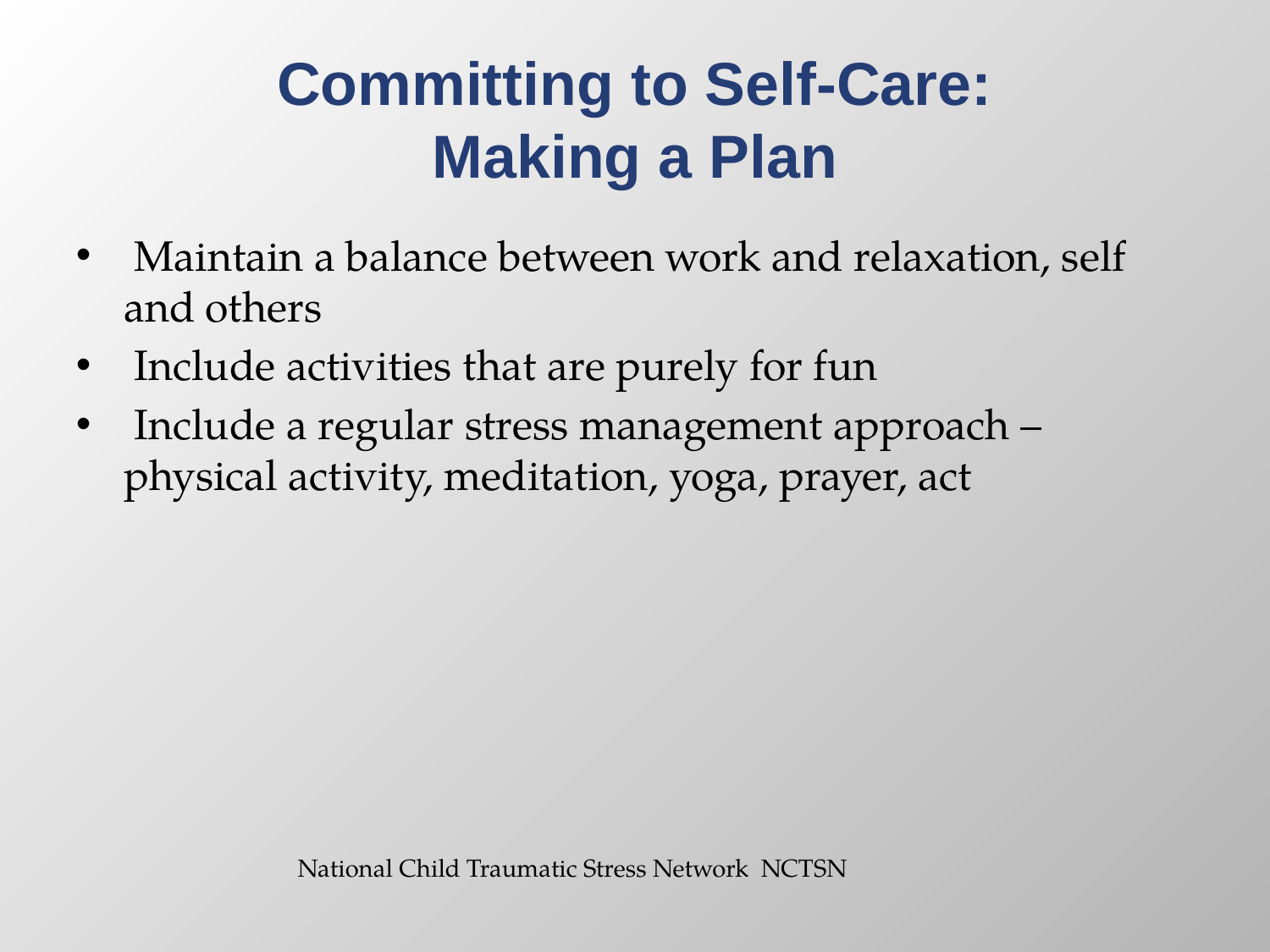

# Committing to Self-Care: Making a Plan
 Maintain a balance between work and relaxation, self and others
 Include activities that are purely for fun
 Include a regular stress management approach – physical activity, meditation, yoga, prayer, act
National Child Traumatic Stress Network  NCTSN